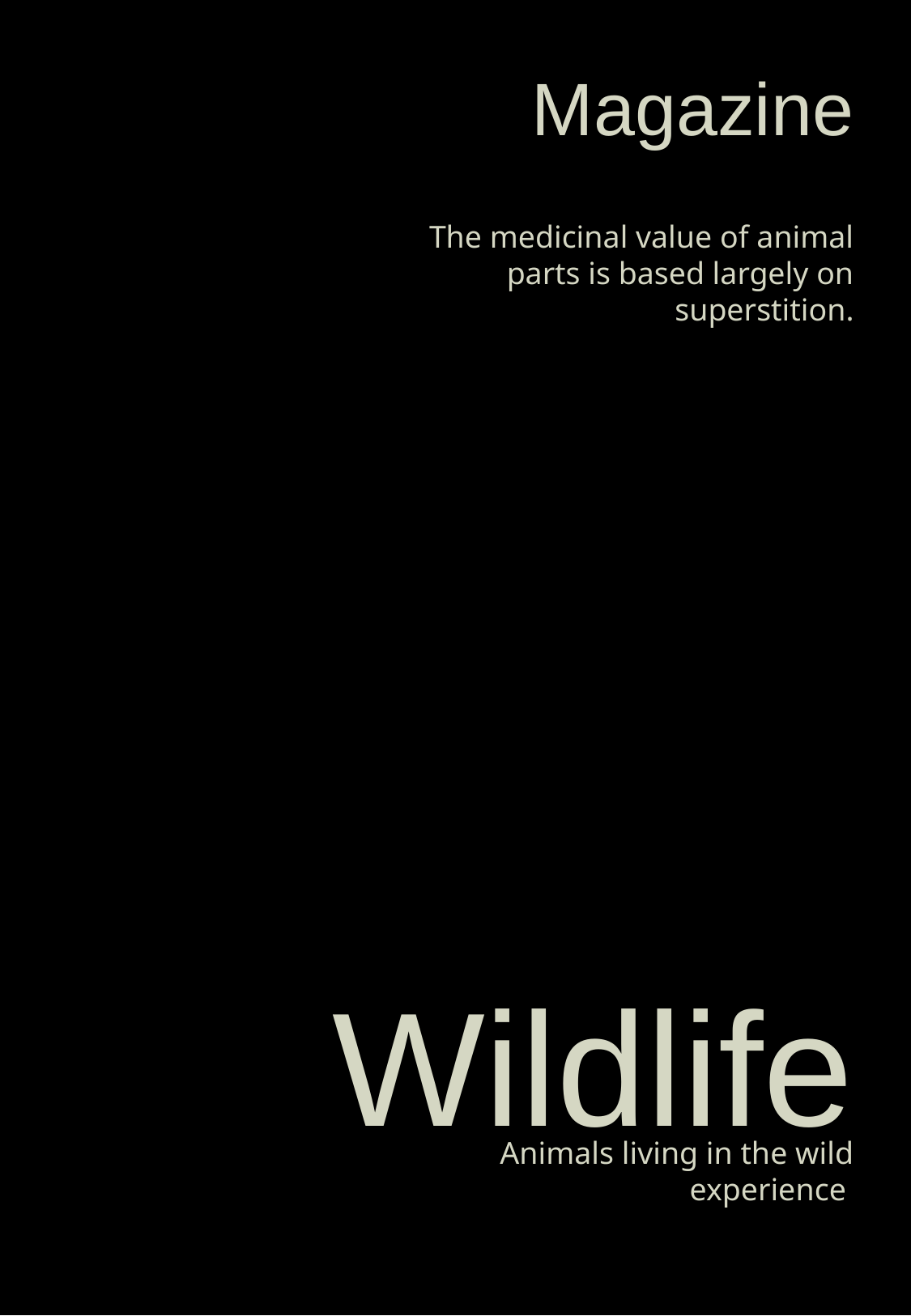

Magazine
The medicinal value of animal parts is based largely on superstition.
Wildlife
Animals living in the wild experience